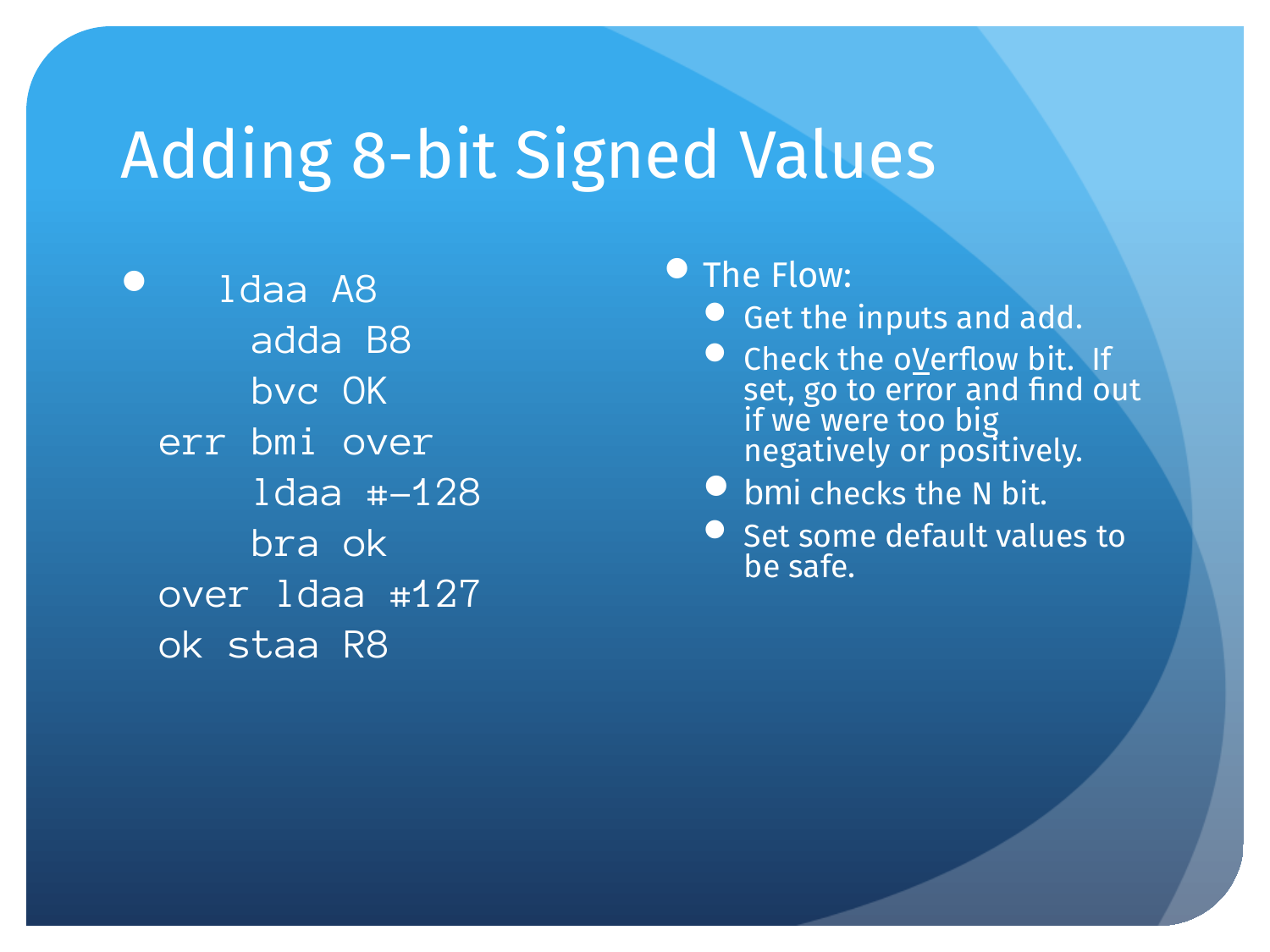

# Adding 8-bit Signed Values
   ldaa A8
    adda B8
    bvc OK
err bmi over
    ldaa #-128
    bra ok
over ldaa #127
ok staa R8

The Flow:
Get the inputs and add.
Check the oVerflow bit.  If set, go to error and find out if we were too big negatively or positively.
bmi checks the N bit.
Set some default values to be safe.